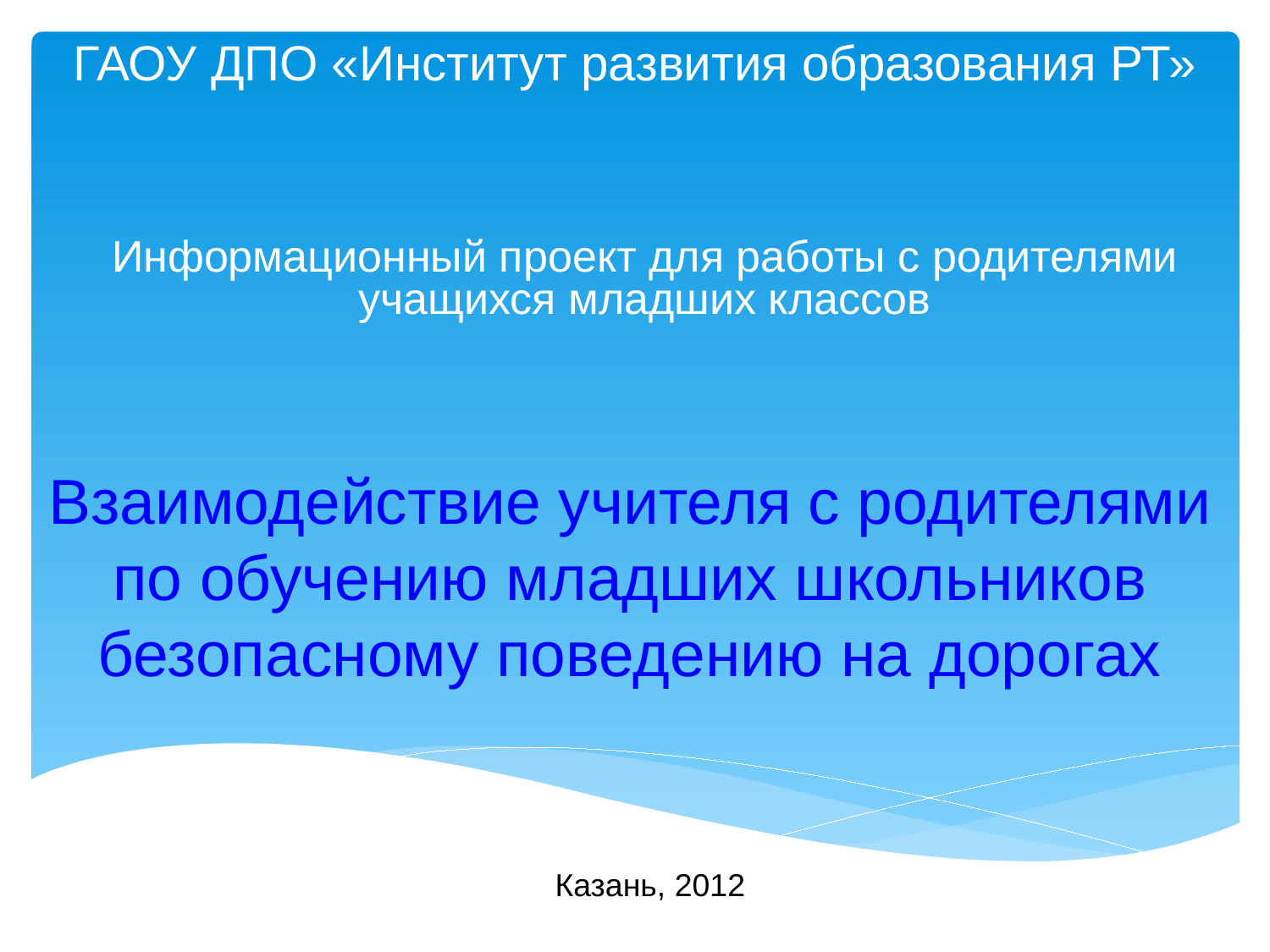

ГАОУ ДПО «Институт развития образования РТ»
Информационный проект для работы с родителями учащихся младших классов
# Взаимодействие учителя с родителями по обучению младших школьников безопасному поведению на дорогах
Казань, 2012